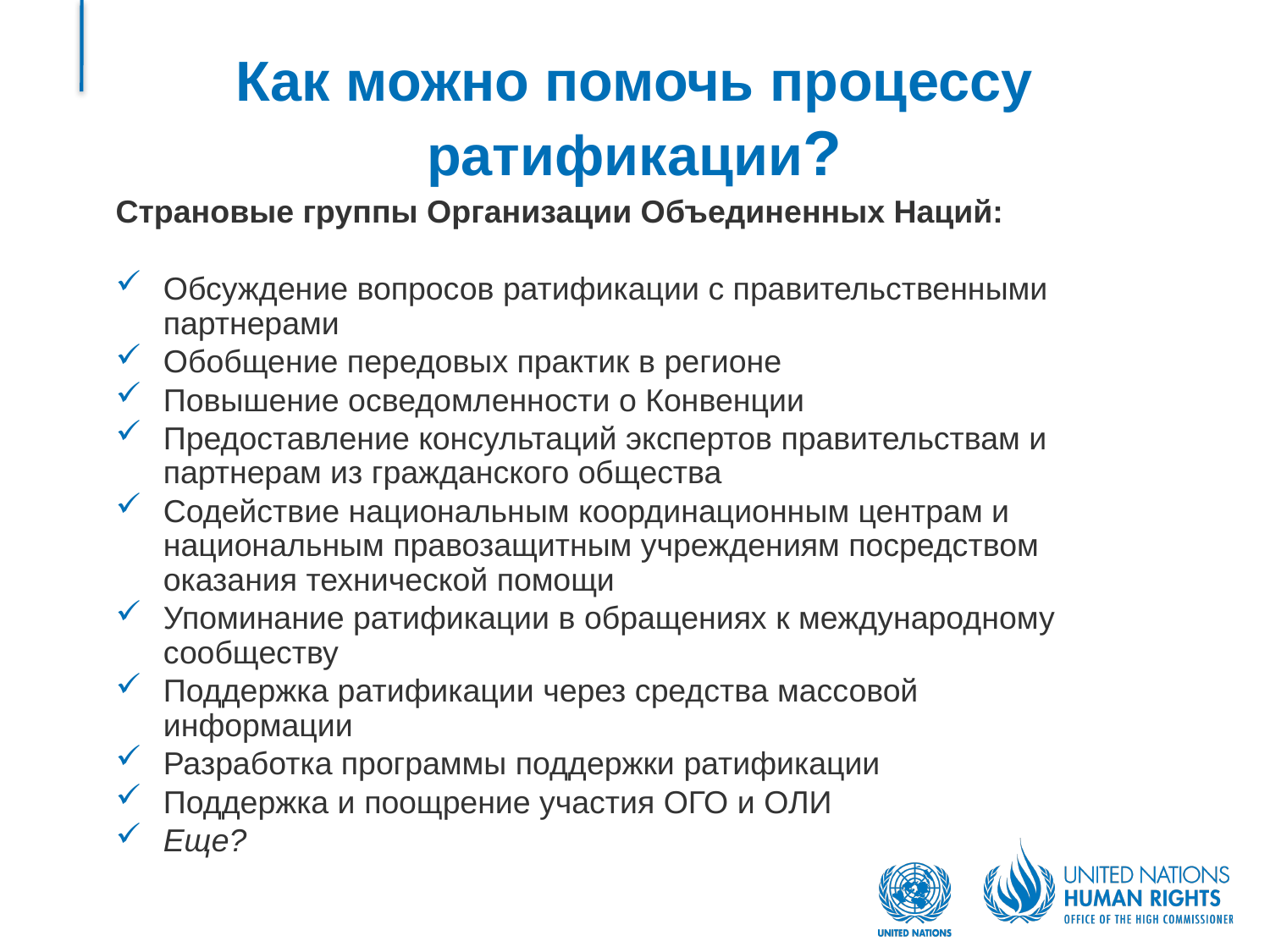

# Как можно помочь процессу ратификации?
Страновые группы Организации Объединенных Наций:

Обсуждение вопросов ратификации с правительственными партнерами
Обобщение передовых практик в регионе
Повышение осведомленности о Конвенции
Предоставление консультаций экспертов правительствам и партнерам из гражданского общества
Содействие национальным координационным центрам и национальным правозащитным учреждениям посредством оказания технической помощи
Упоминание ратификации в обращениях к международному сообществу
Поддержка ратификации через средства массовой информации
Разработка программы поддержки ратификации
Поддержка и поощрение участия ОГО и ОЛИ
Еще?